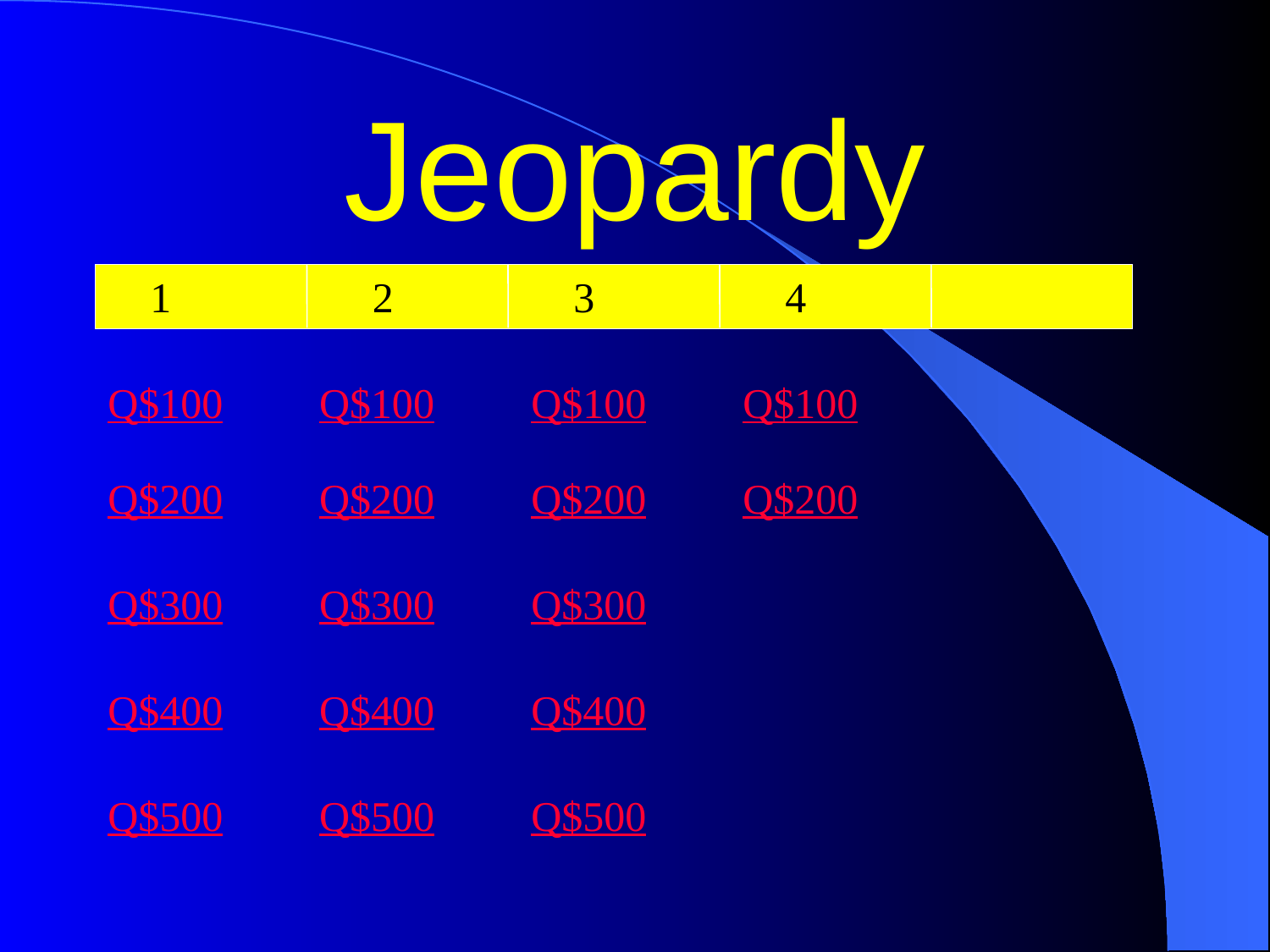

# Jeopardy

    1
     2
     3
      4
Q$100
Q$100
Q$100
Q$100
Q$200
Q$200
Q$200
Q$200
Q$300
Q$300
Q$300
Q$400
Q$400
Q$400
Q$500
Q$500
Q$500